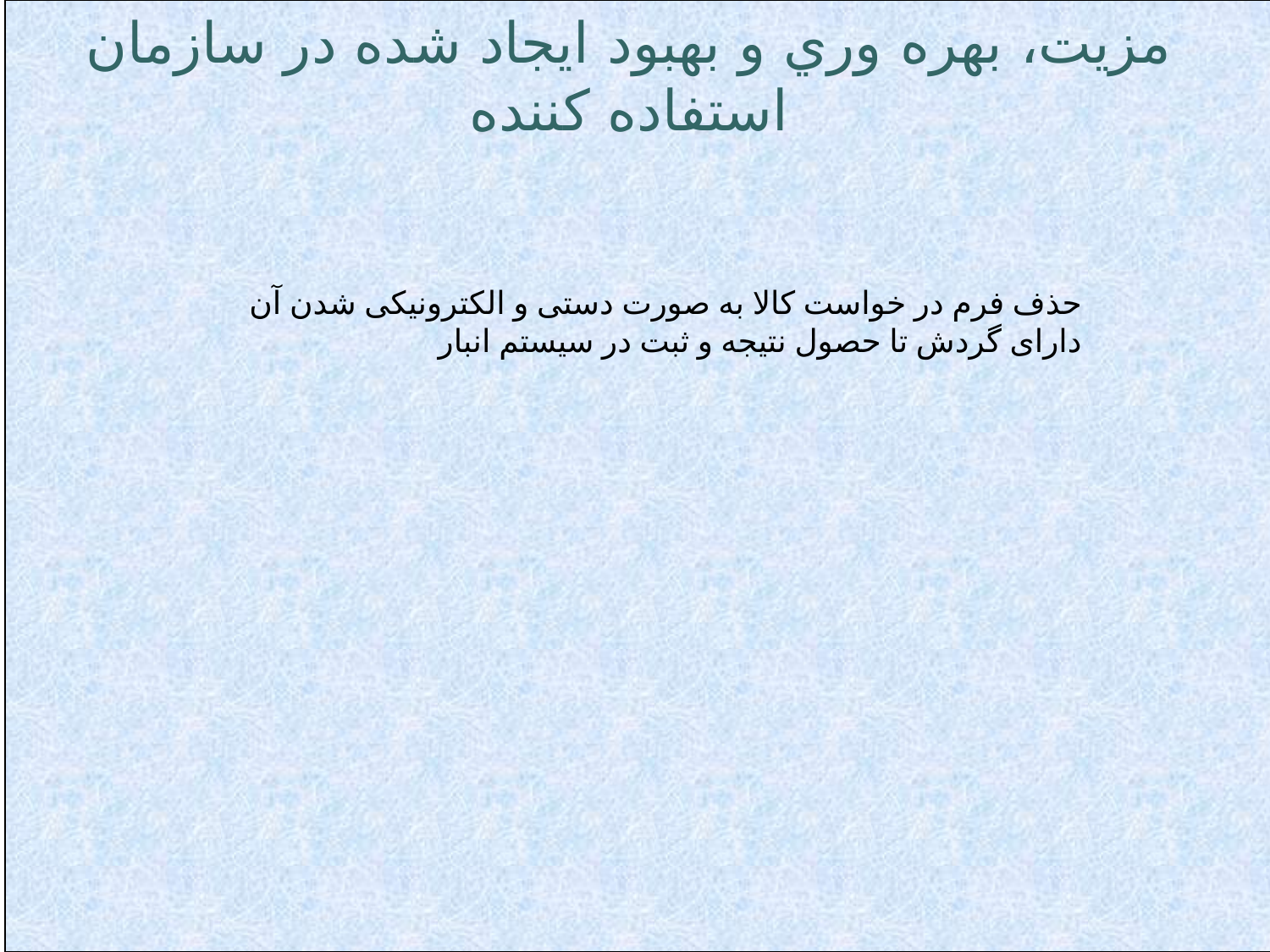

مزيت، بهره وري و بهبود ايجاد شده در سازمان استفاده كننده
# Appropriate Use of Images

حذف فرم در خواست کالا به صورت دستی و الکترونیکی شدن آن دارای گردش تا حصول نتیجه و ثبت در سیستم انبار